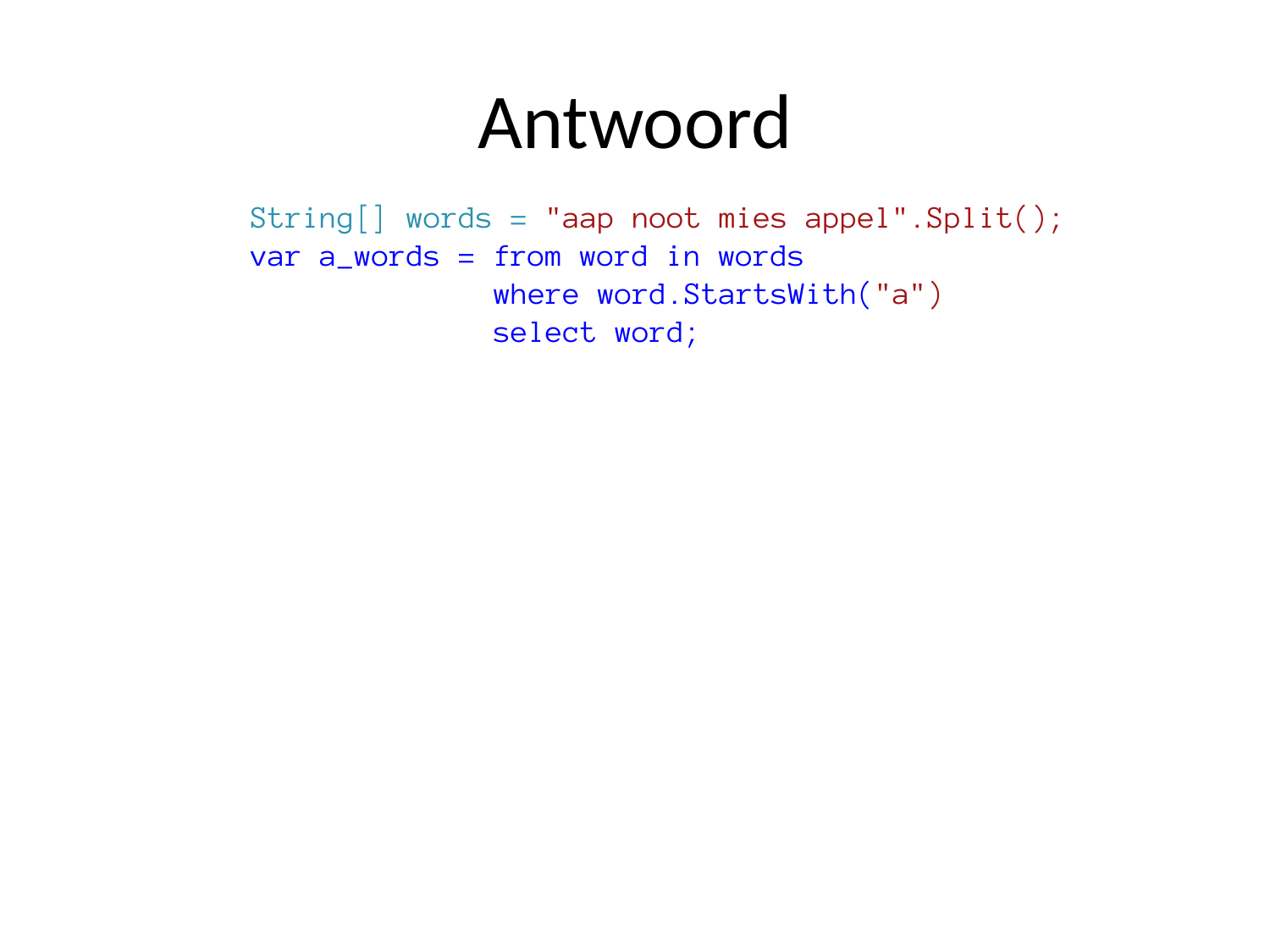

# Antwoord
String[] words = "aap noot mies appel".Split();
var a_words = from word in words
              where word.StartsWith("a")
              select word;